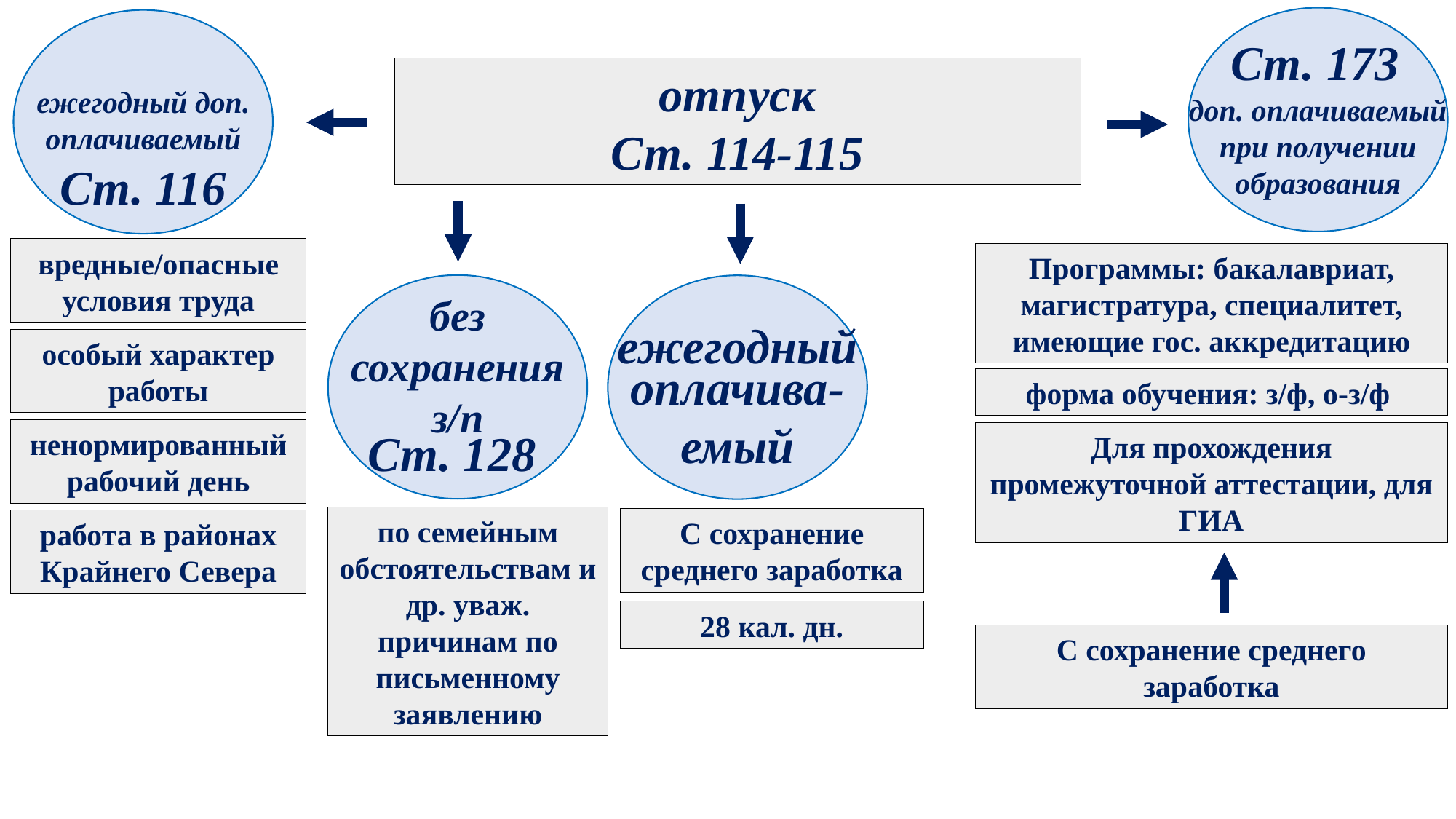

Ст. 173
отпуск
Ст. 114-115
ежегодный доп. оплачиваемый
доп. оплачиваемый при получении образования
Ст. 116
вредные/опасные условия труда
Программы: бакалавриат, магистратура, специалитет, имеющие гос. аккредитацию

без сохранения
з/п
ежегодный
особый характер работы
оплачива-емый
форма обучения: з/ф, о-з/ф
Ст. 128
ненормированный рабочий день
Для прохождения промежуточной аттестации, для ГИА
по семейным обстоятельствам и др. уваж. причинам по письменному заявлению
С сохранение среднего заработка
работа в районах Крайнего Севера
28 кал. дн.
С сохранение среднего заработка